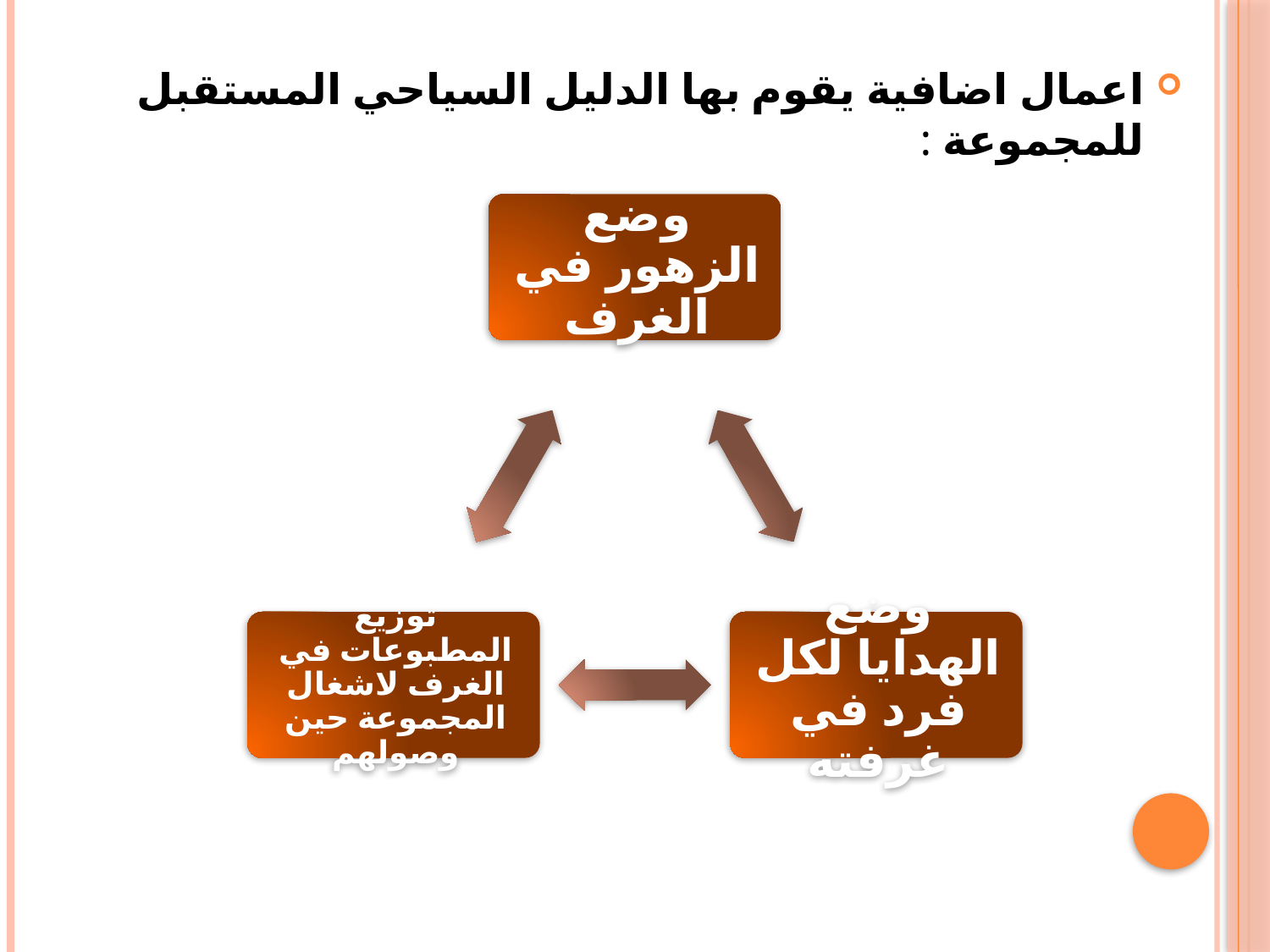

اعمال اضافية يقوم بها الدليل السياحي المستقبل للمجموعة :

وضع الزهور في الغرف

وضع الهدايا لكل فرد في غرفته

توزيع المطبوعات في الغرف لاشغال المجموعة حين وصولهم